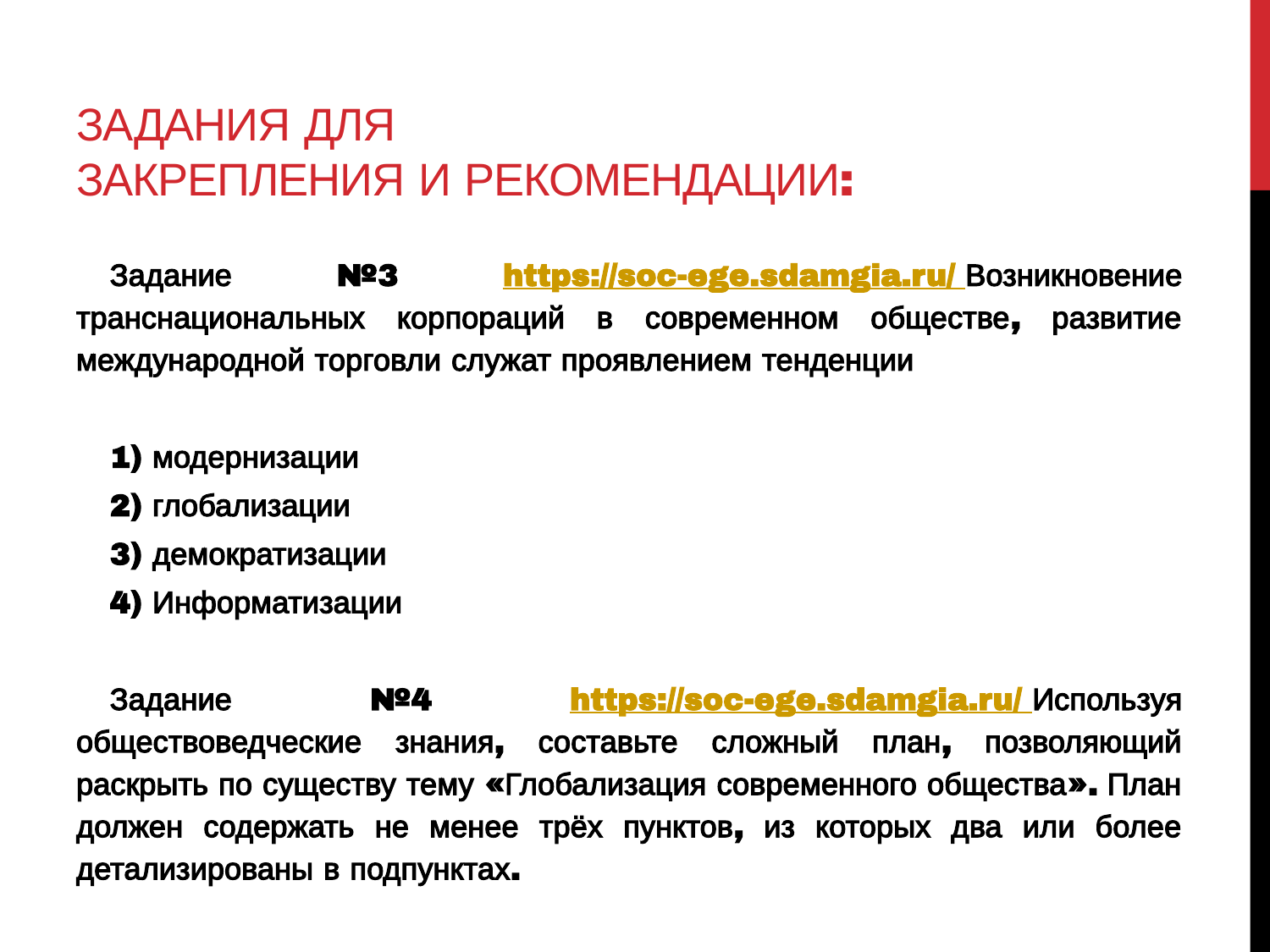

# Задания для закрепления и рекомендации:
Задание №3 https://soc-ege.sdamgia.ru/ Возникновение транснациональных корпораций в современном обществе, развитие международной торговли служат проявлением тенденции

1) модернизации
2) глобализации
3) демократизации
4) Информатизации

Задание №4 https://soc-ege.sdamgia.ru/ Используя обществоведческие знания, составьте сложный план, позволяющий раскрыть по существу тему «Глобализация современного общества». План должен содержать не менее трёх пунктов, из которых два или более детализированы в подпунктах.